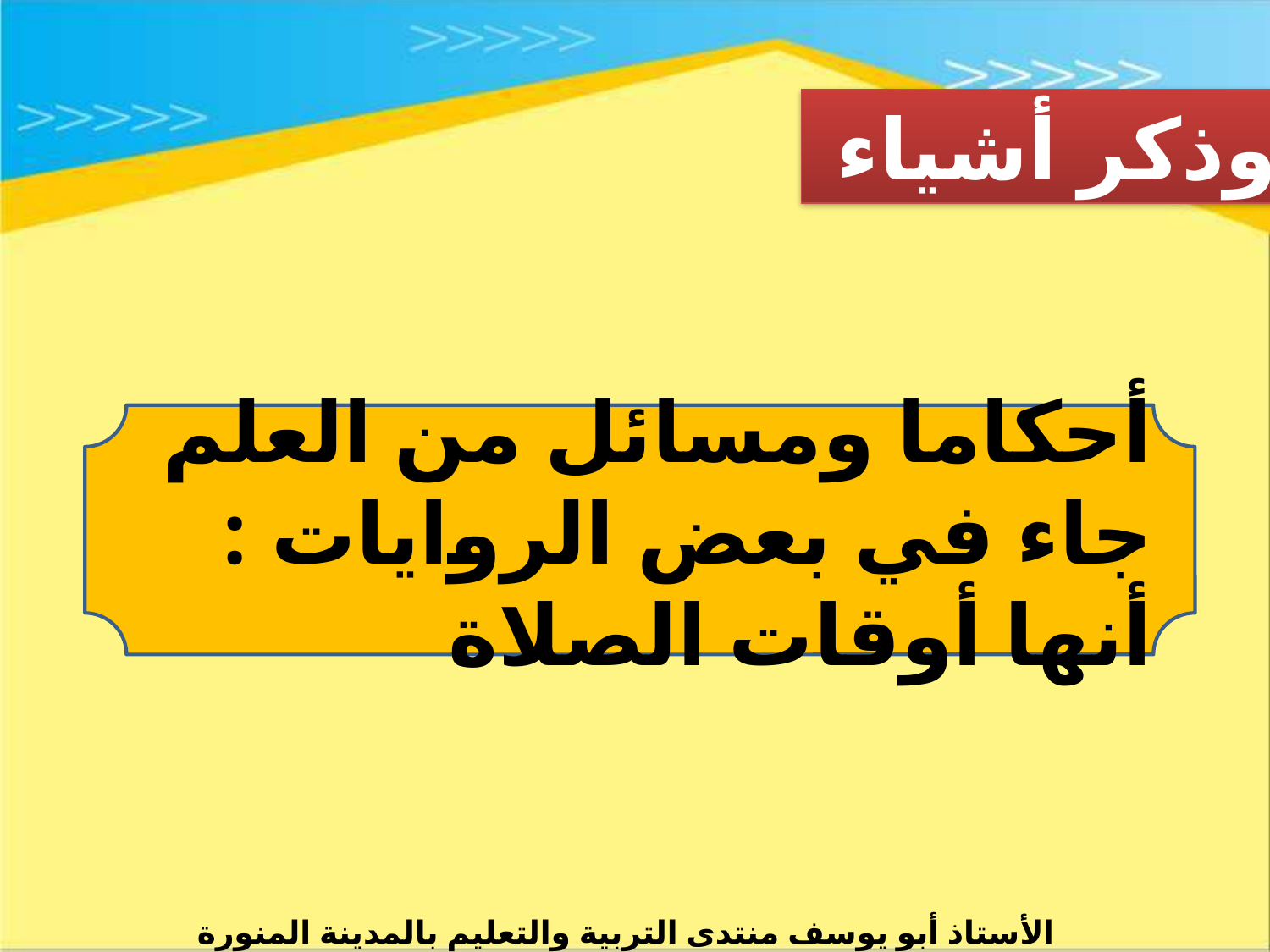

وذكر أشياء
أحكاما ومسائل من العلم جاء في بعض الروايات : أنها أوقات الصلاة
الأستاذ أبو يوسف منتدى التربية والتعليم بالمدينة المنورة